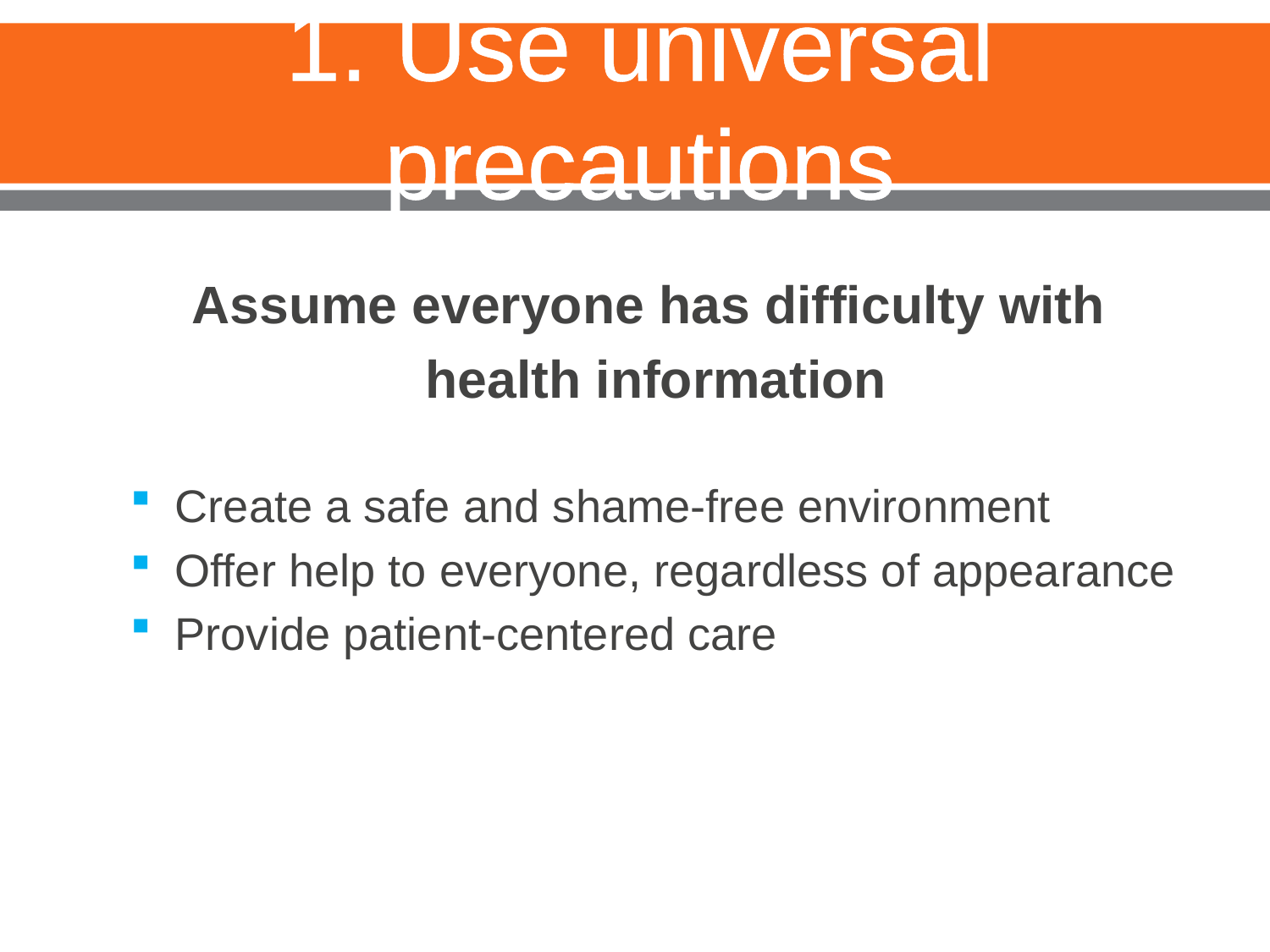

# 1. Use universal precautions
Assume everyone has difficulty with
health information

Create a safe and shame-free environment
Offer help to everyone, regardless of appearance
Provide patient-centered care